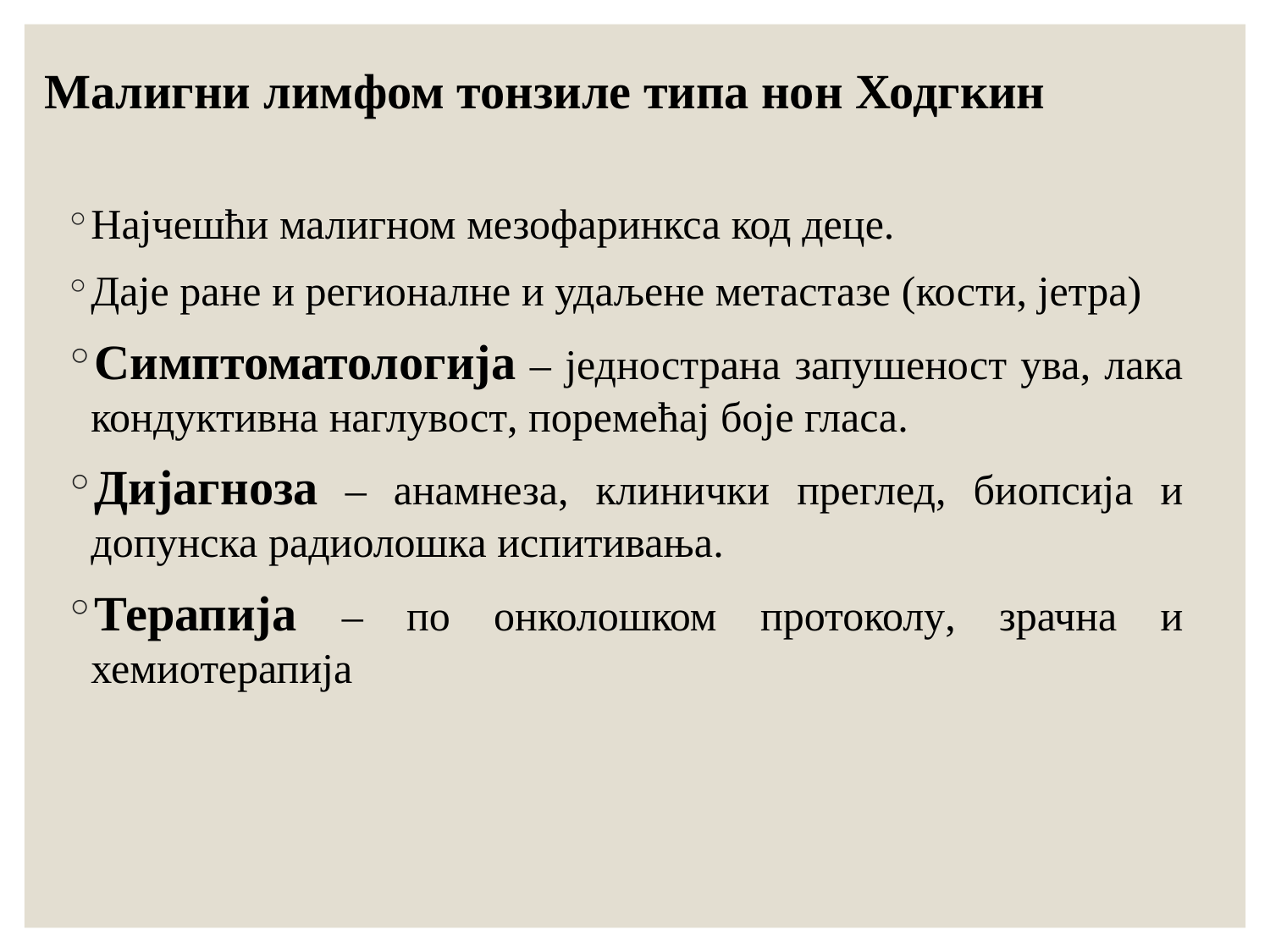

Малигни лимфом тонзиле типа нон Ходгкин
Најчешћи малигном мезофаринкса код деце.
Даје ране и регионалне и удаљене метастазе (кости, јетра)
Симптоматологија – једнострана запушеност ува, лака кондуктивна наглувост, поремећај боје гласа.
Дијагноза – анамнеза, клинички преглед, биопсија и допунска радиолошка испитивања.
Терапија – по онколошком протоколу, зрачна и хемиотерапија